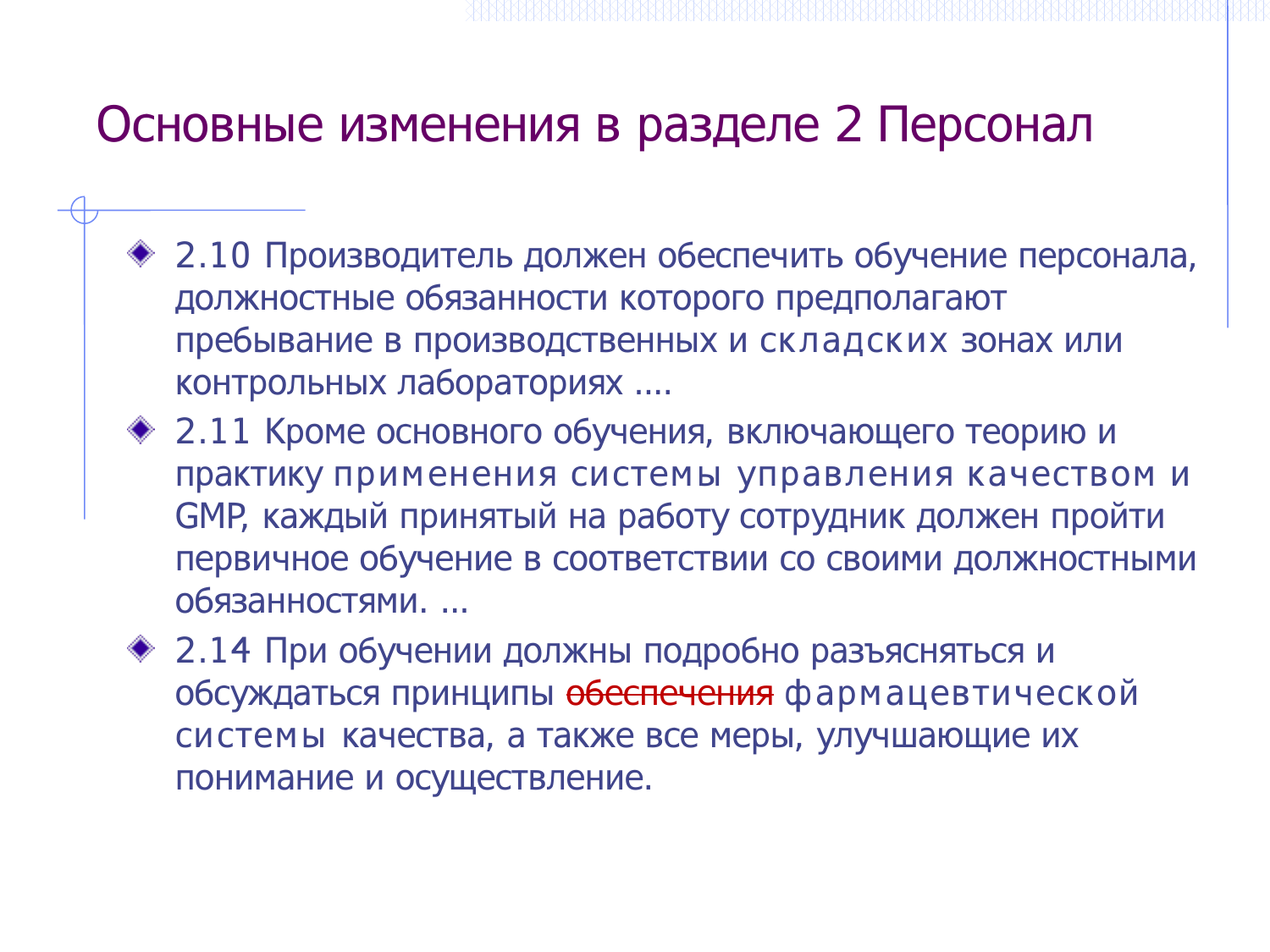

Основные изменения в разделе 2 Персонал
2.10 Производитель должен обеспечить обучение персонала, должностные обязанности которого предполагают пребывание в производственных и складских зонах или контрольных лабораториях ….
2.11 Кроме основного обучения, включающего теорию и практику применения системы управления качеством и GMP, каждый принятый на работу сотрудник должен пройти первичное обучение в соответствии со своими должностными обязанностями. …
2.14 При обучении должны подробно разъясняться и обсуждаться принципы обеспечения фармацевтической системы качества, а также все меры, улучшающие их понимание и осуществление.